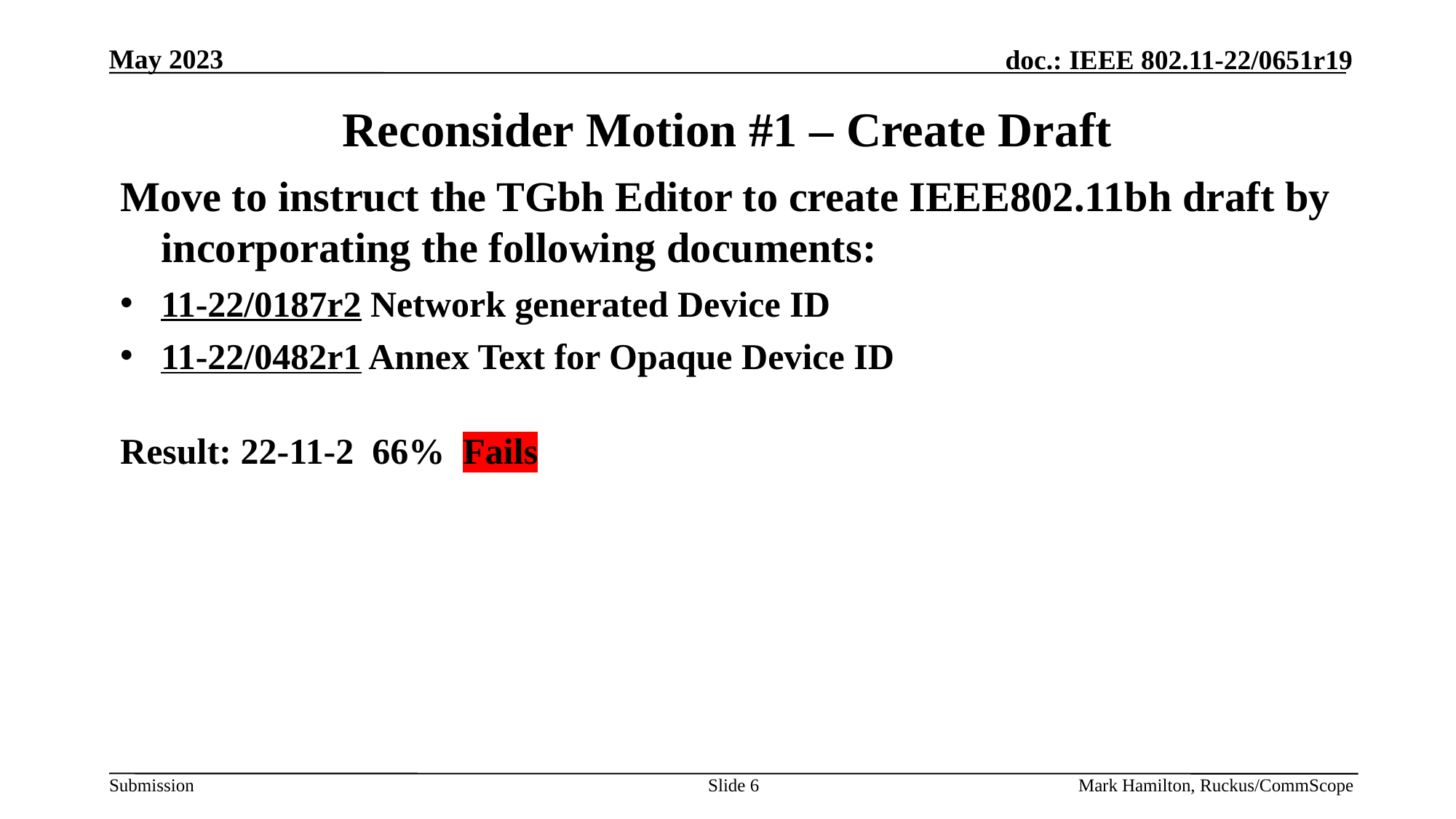

# Reconsider Motion #1 – Create Draft
Move to instruct the TGbh Editor to create IEEE802.11bh draft by incorporating the following documents:
11-22/0187r2 Network generated Device ID
11-22/0482r1 Annex Text for Opaque Device ID

Result: 22-11-2  66%  Fails
Slide 6